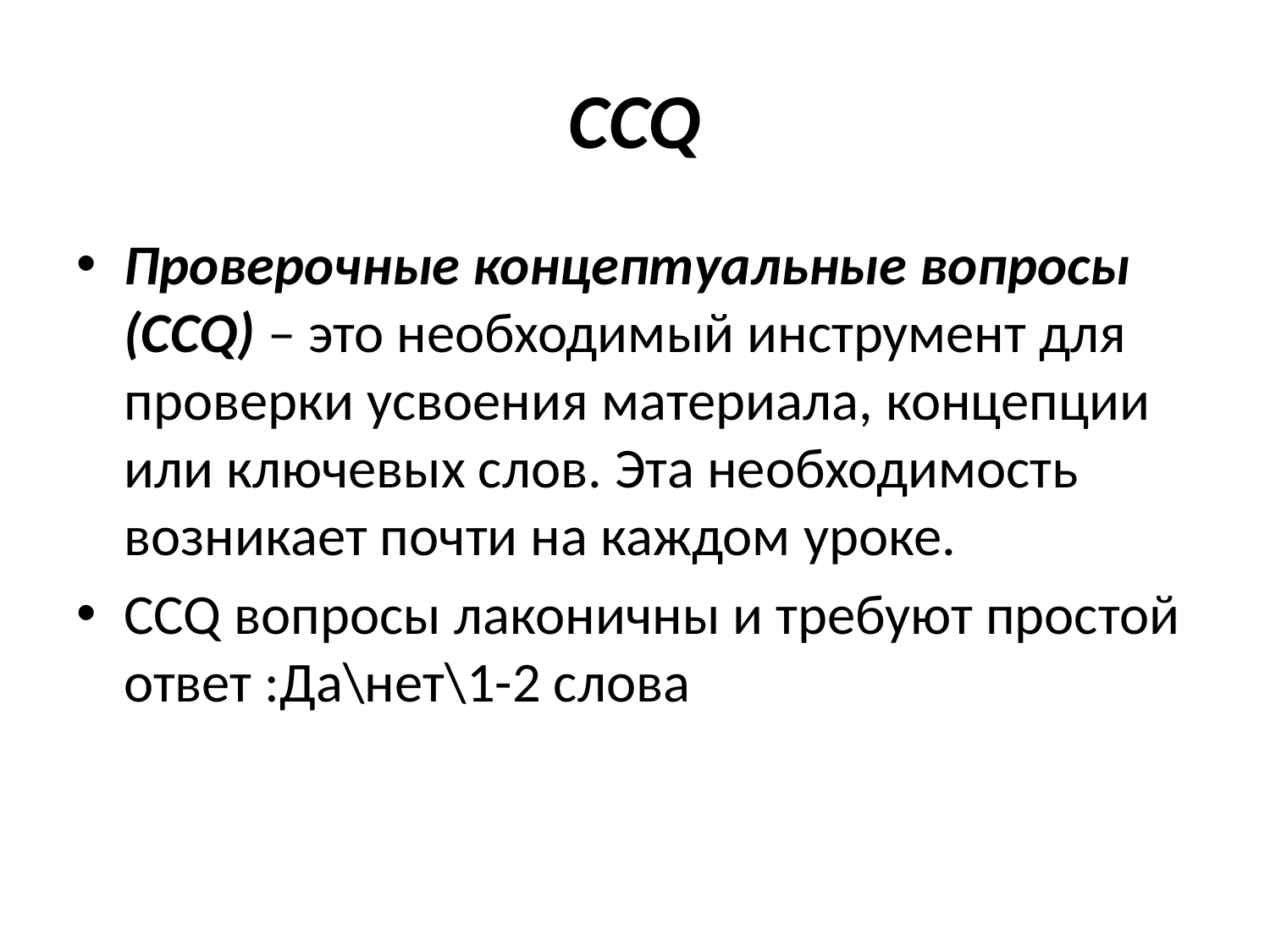

# CCQ
Проверочные концептуальные вопросы (CCQ) – это необходимый инструмент для проверки усвоения материала, концепции или ключевых слов. Эта необходимость возникает почти на каждом уроке.
CCQ вопросы лаконичны и требуют простой ответ :Да\нет\1-2 слова